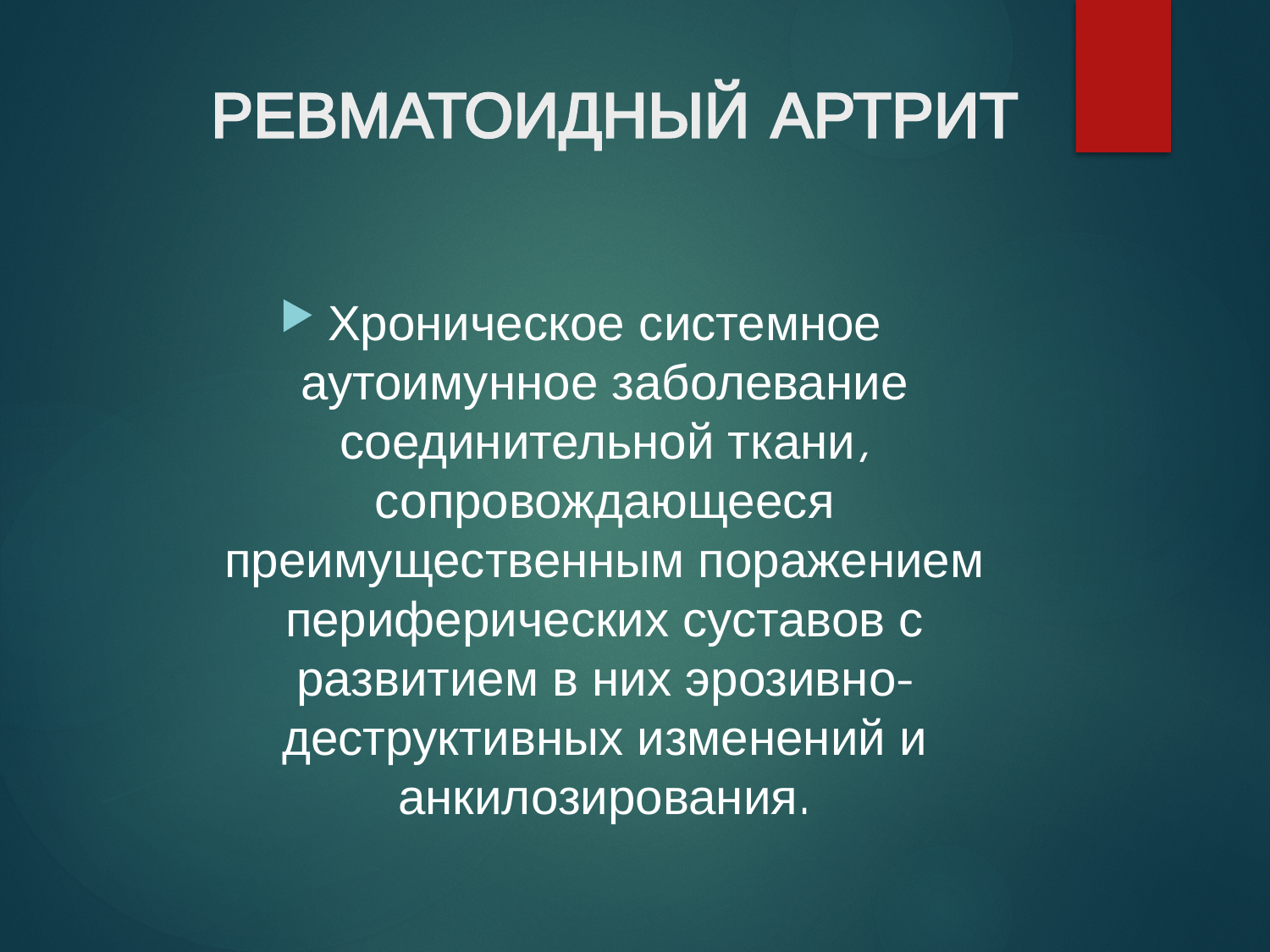

РЕВМАТОИДНЫЙ АРТРИТ
Хроническое системное аутоимунное заболевание соединительной ткани, сопровождающееся преимущественным поражением периферических суставов с развитием в них эрозивно-деструктивных изменений и анкилозирования.